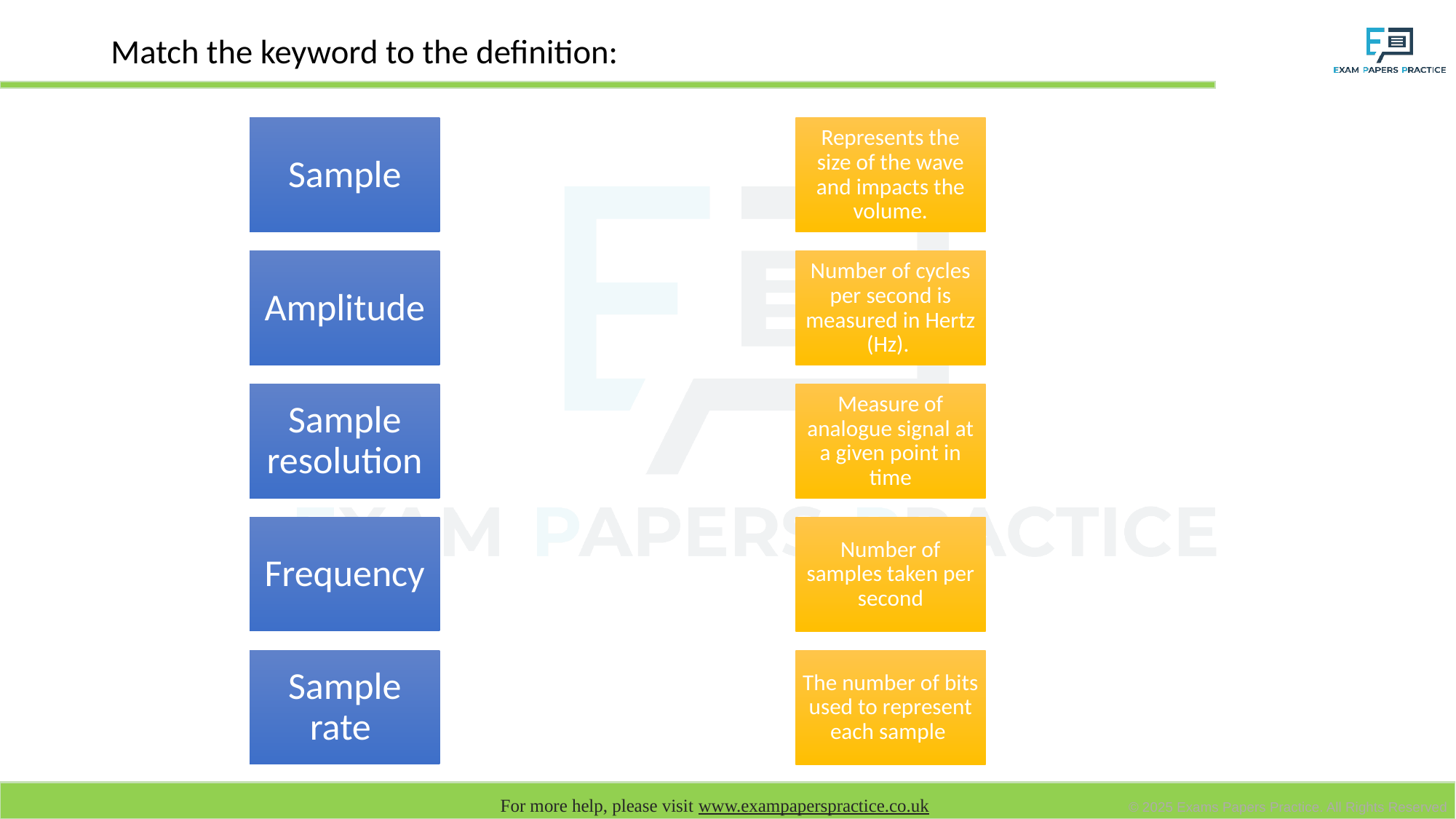

# Match the keyword to the definition:
Sample
Amplitude
Sample resolution
Frequency
Sample rate
Represents the size of the wave and impacts the volume.
Number of cycles per second is measured in Hertz (Hz).
Measure of analogue signal at a given point in time
Number of samples taken per second
The number of bits used to represent each sample